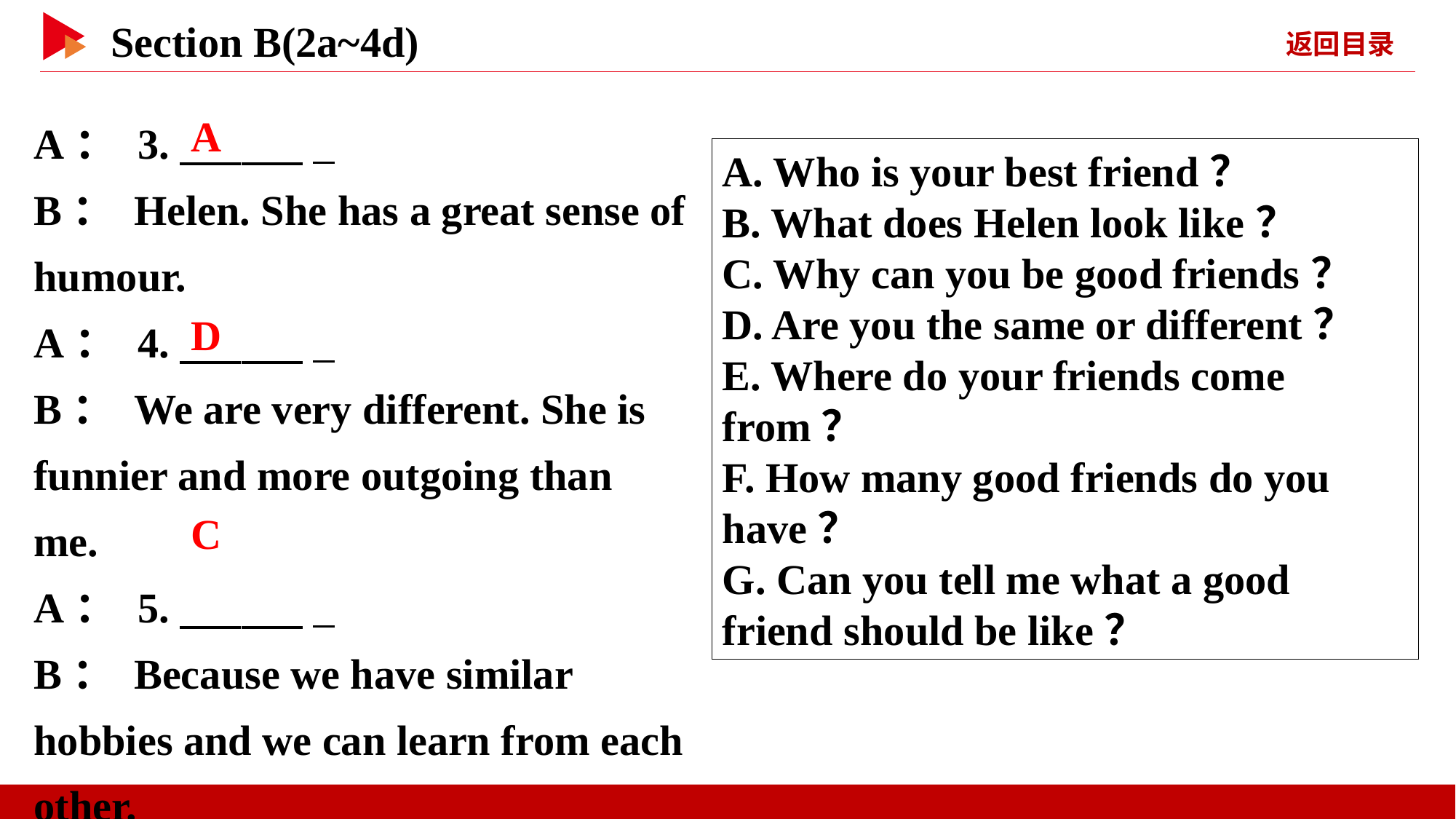

A： 3.　  　  _
B： Helen. She has a great sense of humour.
A： 4.　  　  _
B： We are very different. She is funnier and more outgoing than me.
A： 5.　  　  _
B： Because we have similar hobbies and we can learn from each other.
A
A. Who is your best friend？
B. What does Helen look like？
C. Why can you be good friends？
D. Are you the same or different？
E. Where do your friends come from？
F. How many good friends do you have？
G. Can you tell me what a good friend should be like？
D
C